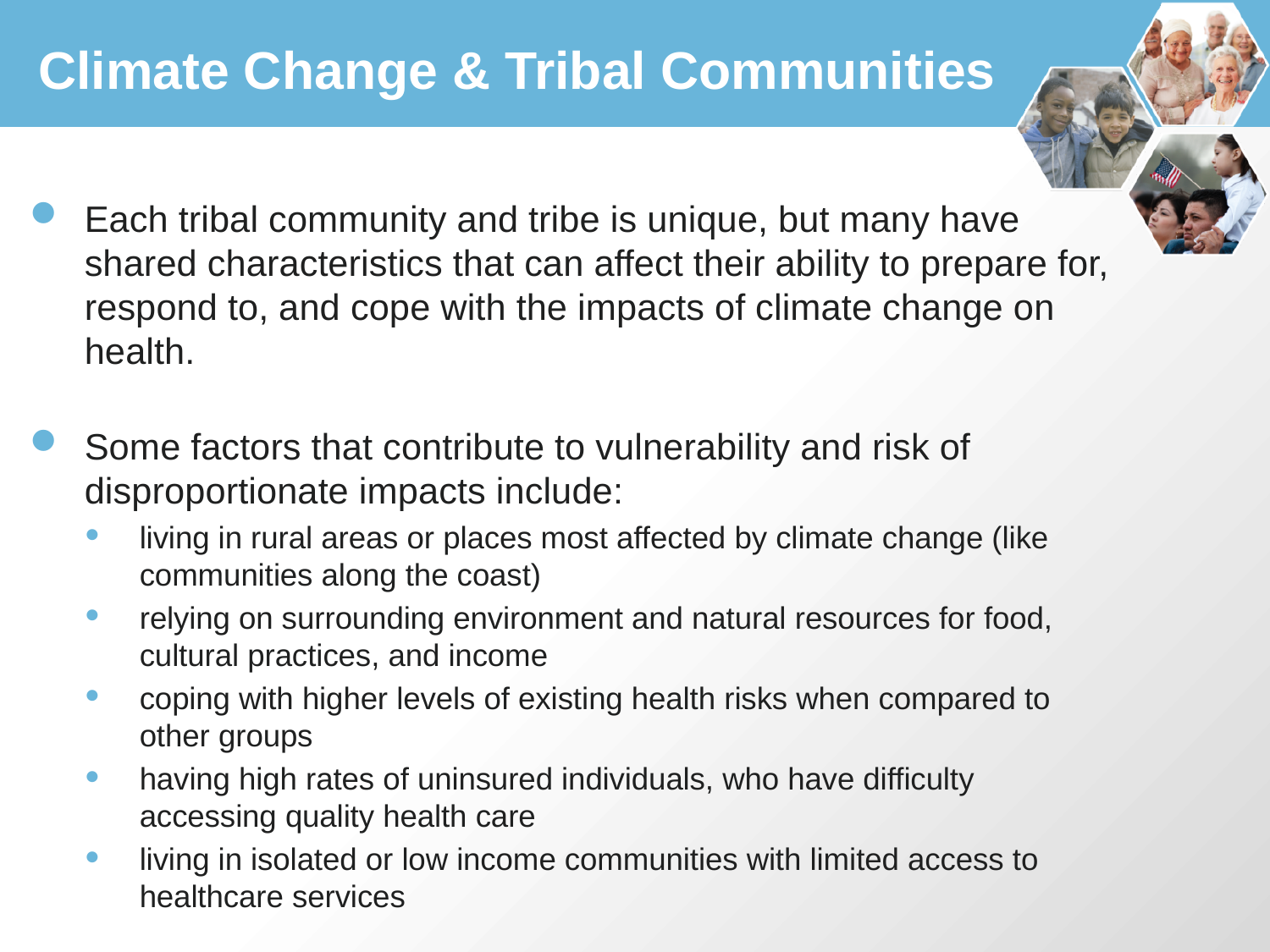

Climate Change & Tribal Communities
Each tribal community and tribe is unique, but many have shared characteristics that can affect their ability to prepare for, respond to, and cope with the impacts of climate change on health.
Some factors that contribute to vulnerability and risk of disproportionate impacts include:
living in rural areas or places most affected by climate change (like communities along the coast)
relying on surrounding environment and natural resources for food, cultural practices, and income
coping with higher levels of existing health risks when compared to other groups
having high rates of uninsured individuals, who have difficulty accessing quality health care
living in isolated or low income communities with limited access to healthcare services